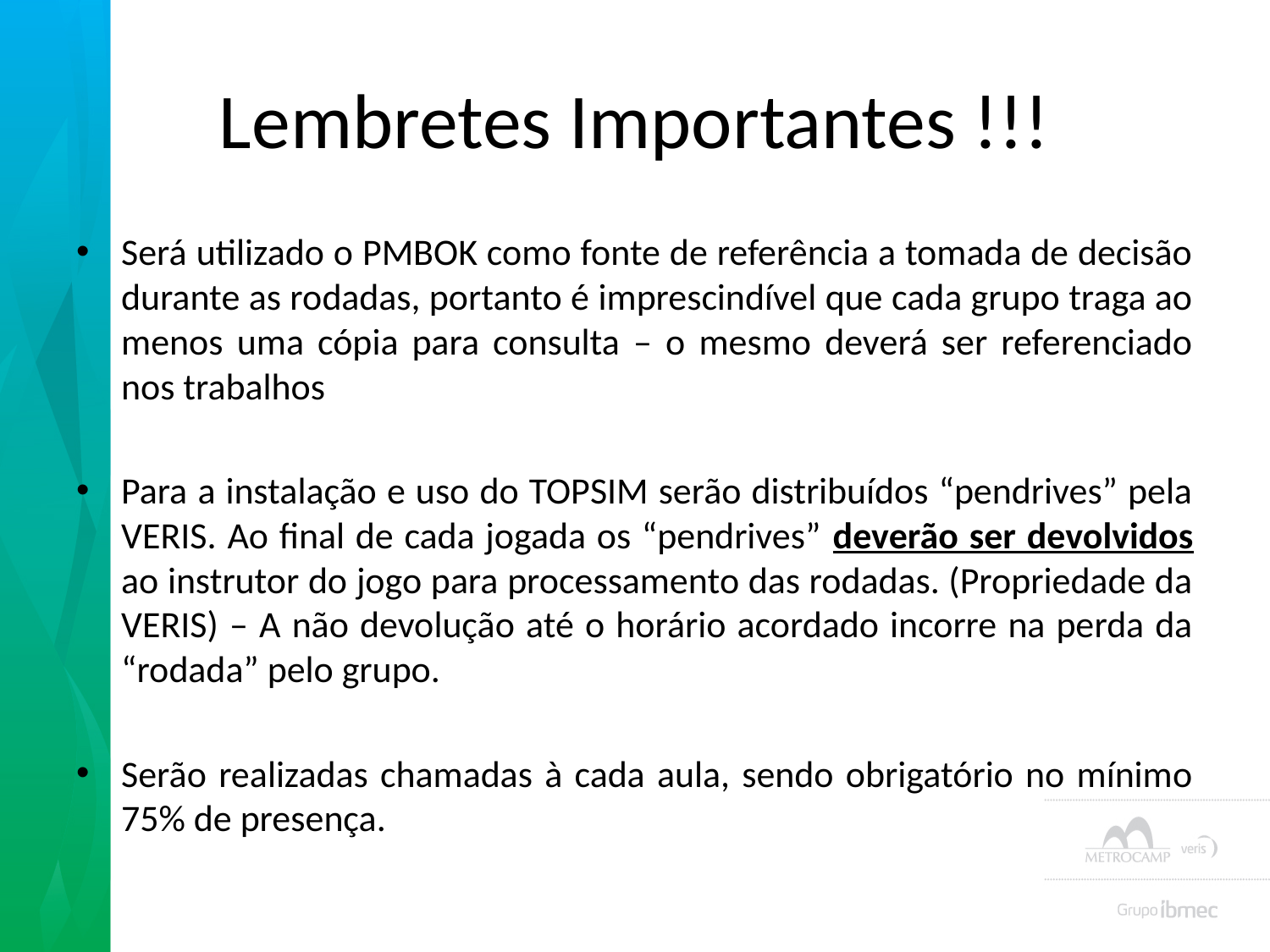

# Lembretes Importantes !!!
Será utilizado o PMBOK como fonte de referência a tomada de decisão durante as rodadas, portanto é imprescindível que cada grupo traga ao menos uma cópia para consulta – o mesmo deverá ser referenciado nos trabalhos

Para a instalação e uso do TOPSIM serão distribuídos “pendrives” pela VERIS. Ao final de cada jogada os “pendrives” deverão ser devolvidos ao instrutor do jogo para processamento das rodadas. (Propriedade da VERIS) – A não devolução até o horário acordado incorre na perda da “rodada” pelo grupo.

Serão realizadas chamadas à cada aula, sendo obrigatório no mínimo 75% de presença.